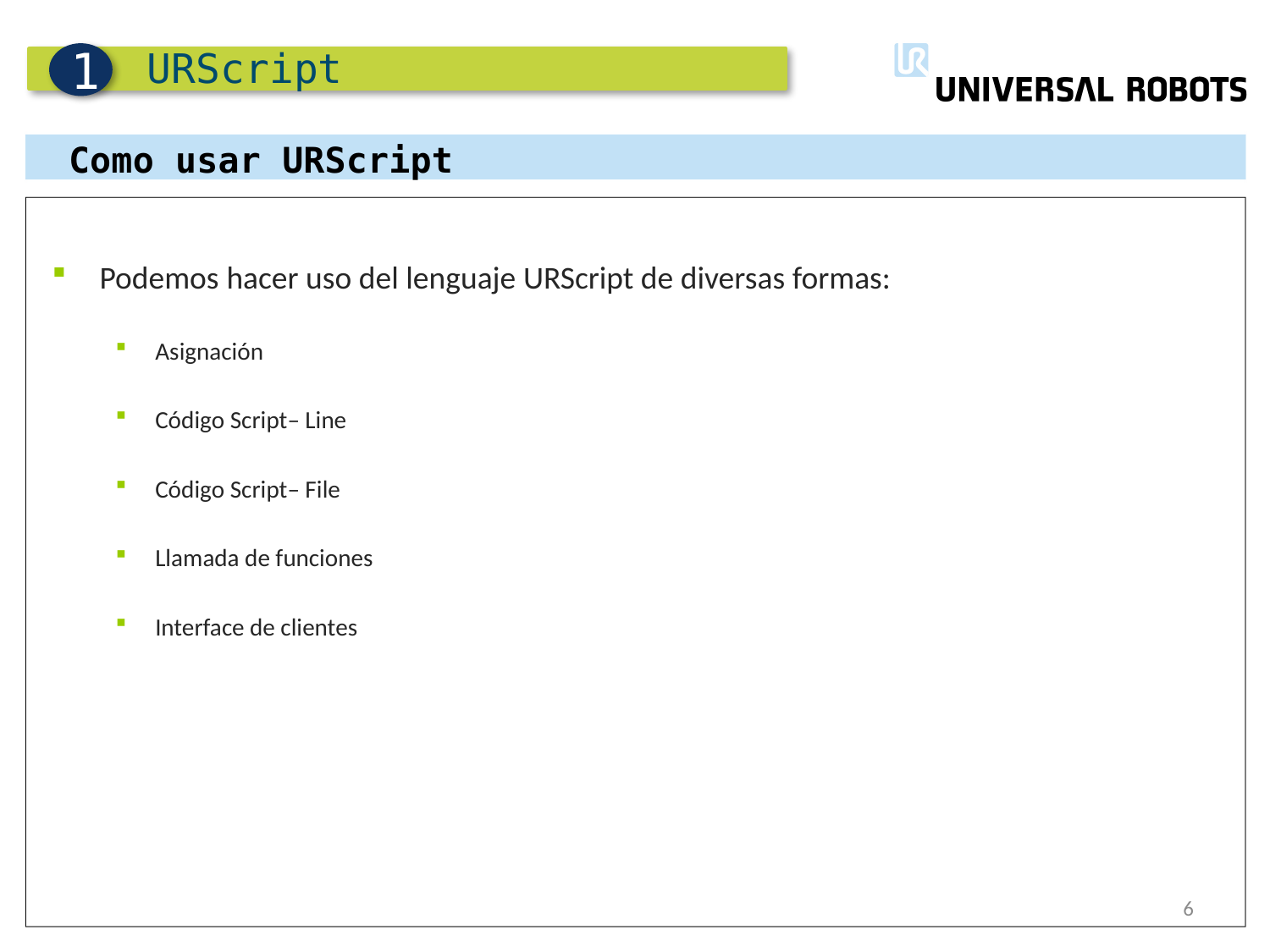

URScript
1

Como usar URScript

Podemos hacer uso del lenguaje URScript de diversas formas:

Asignación

Código Script– Line

Código Script– File

Llamada de funciones

Interface de clientes

6